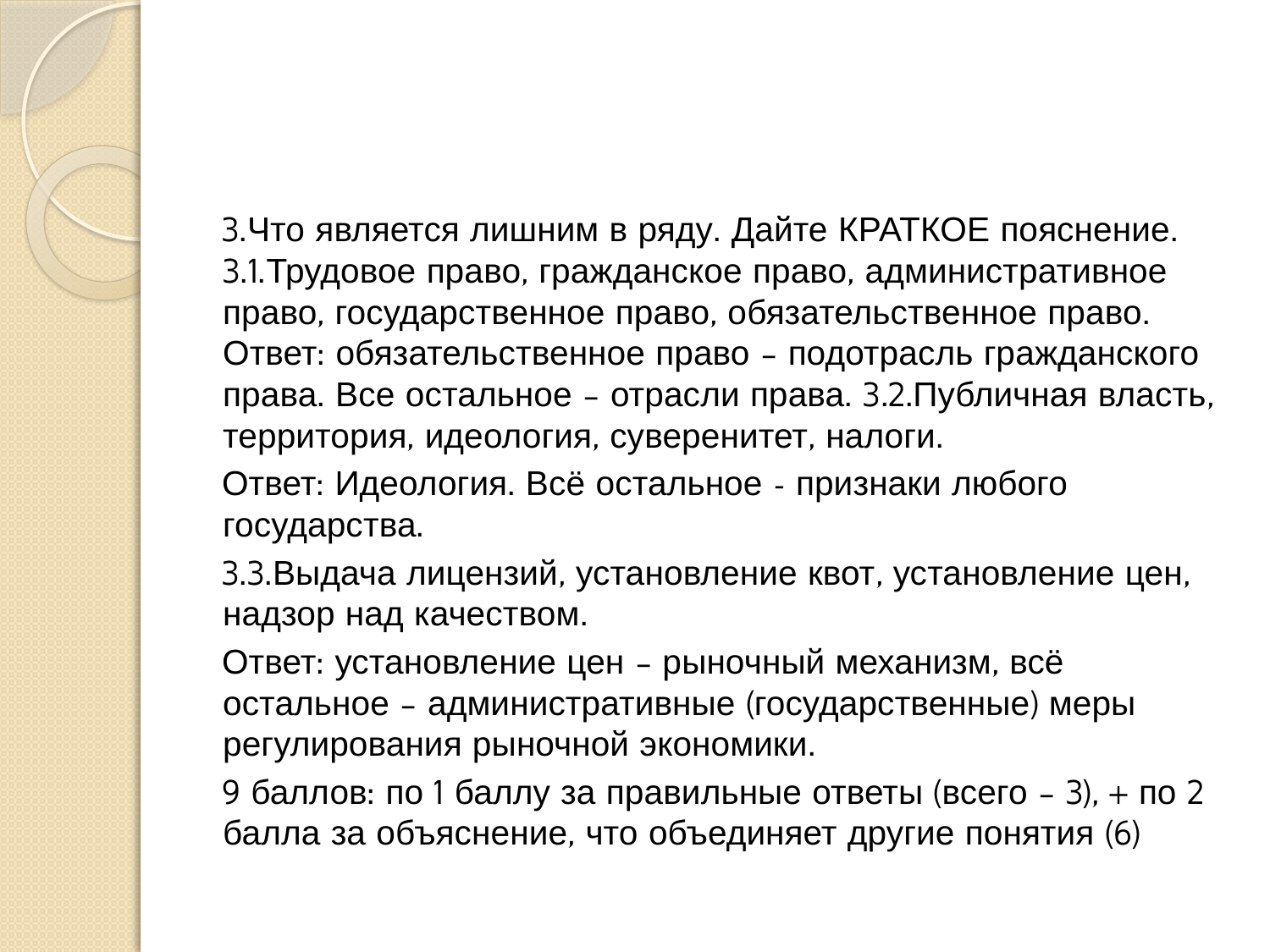

#
3.Что является лишним в ряду. Дайте КРАТКОЕ пояснение. 3.1.Трудовое право, гражданское право, административное право, государственное право, обязательственное право. Ответ: обязательственное право – подотрасль гражданского права. Все остальное – отрасли права. 3.2.Публичная власть, территория, идеология, суверенитет, налоги.
Ответ: Идеология. Всё остальное - признаки любого государства.
3.3.Выдача лицензий, установление квот, установление цен, надзор над качеством.
Ответ: установление цен – рыночный механизм, всё остальное – административные (государственные) меры регулирования рыночной экономики.
9 баллов: по 1 баллу за правильные ответы (всего – 3), + по 2 балла за объяснение, что объединяет другие понятия (6)